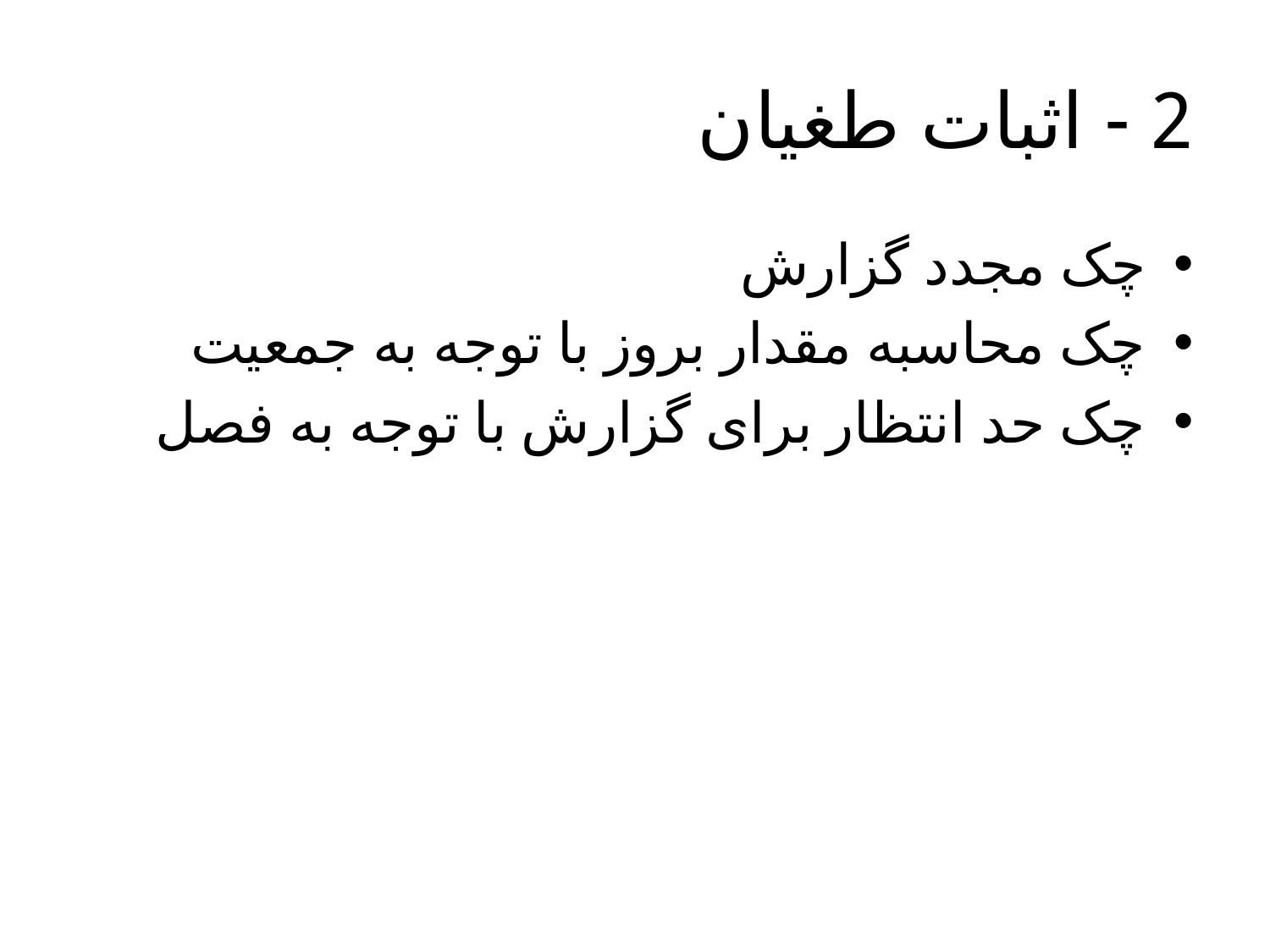

# 2 - اثبات طغیان
چک مجدد گزارش
چک محاسبه مقدار بروز با توجه به جمعیت
چک حد انتظار برای گزارش با توجه به فصل